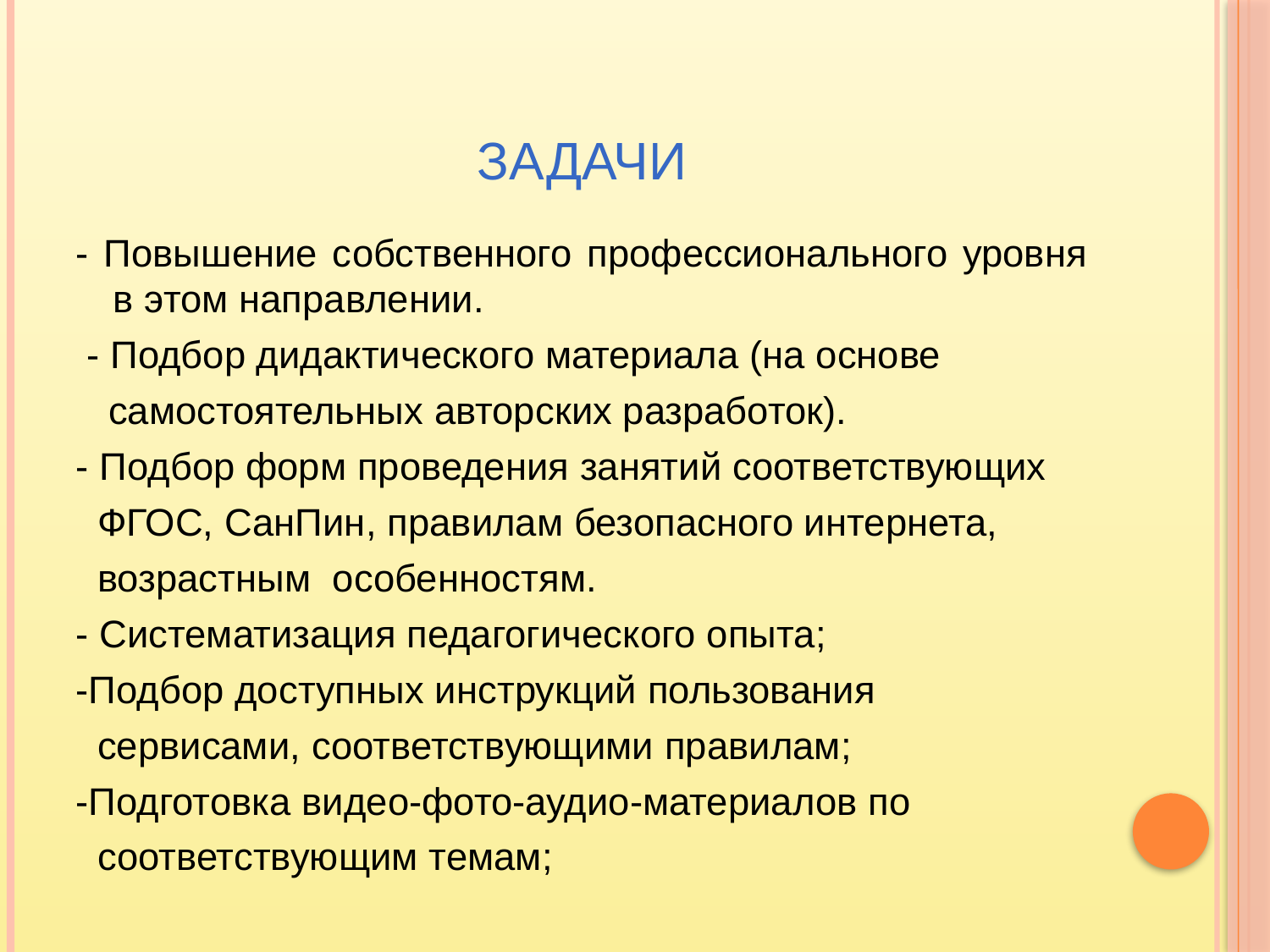

# Задачи
- Повышение собственного профессионального уровня в этом направлении.
 - Подбор дидактического материала (на основе
   самостоятельных авторских разработок).
- Подбор форм проведения занятий соответствующих
  ФГОС, СанПин, правилам безопасного интернета,
  возрастным  особенностям.
- Систематизация педагогического опыта;
-Подбор доступных инструкций пользования
  сервисами, соответствующими правилам;
-Подготовка видео-фото-аудио-материалов по
  соответствующим темам;